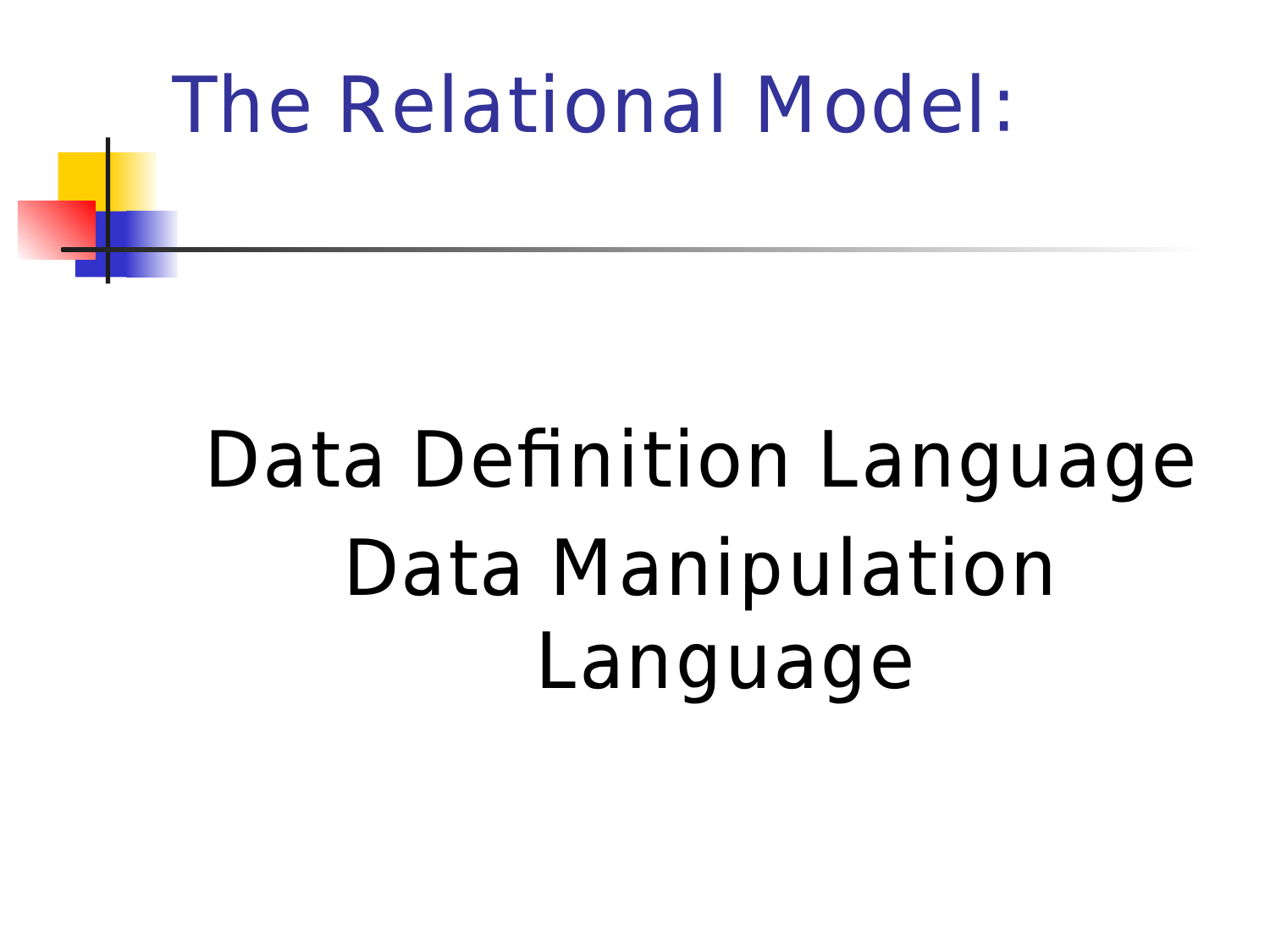

# The Relational Model:
Data Definition Language
Data Manipulation Language